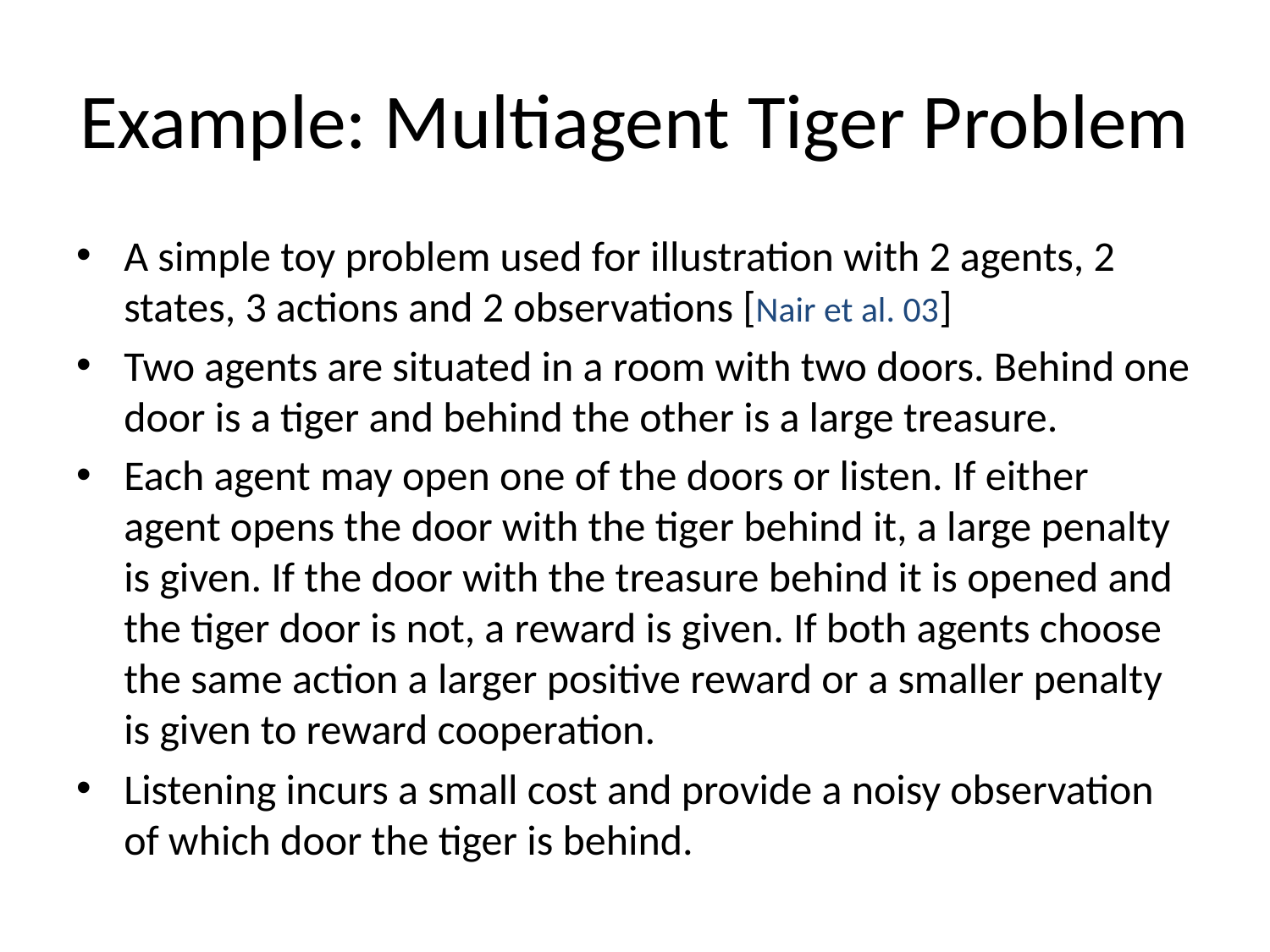

# Example: Multiagent Tiger Problem
A simple toy problem used for illustration with 2 agents, 2 states, 3 actions and 2 observations [Nair et al. 03]
Two agents are situated in a room with two doors. Behind one door is a tiger and behind the other is a large treasure.
Each agent may open one of the doors or listen. If either agent opens the door with the tiger behind it, a large penalty is given. If the door with the treasure behind it is opened and the tiger door is not, a reward is given. If both agents choose the same action a larger positive reward or a smaller penalty is given to reward cooperation.
Listening incurs a small cost and provide a noisy observation of which door the tiger is behind.